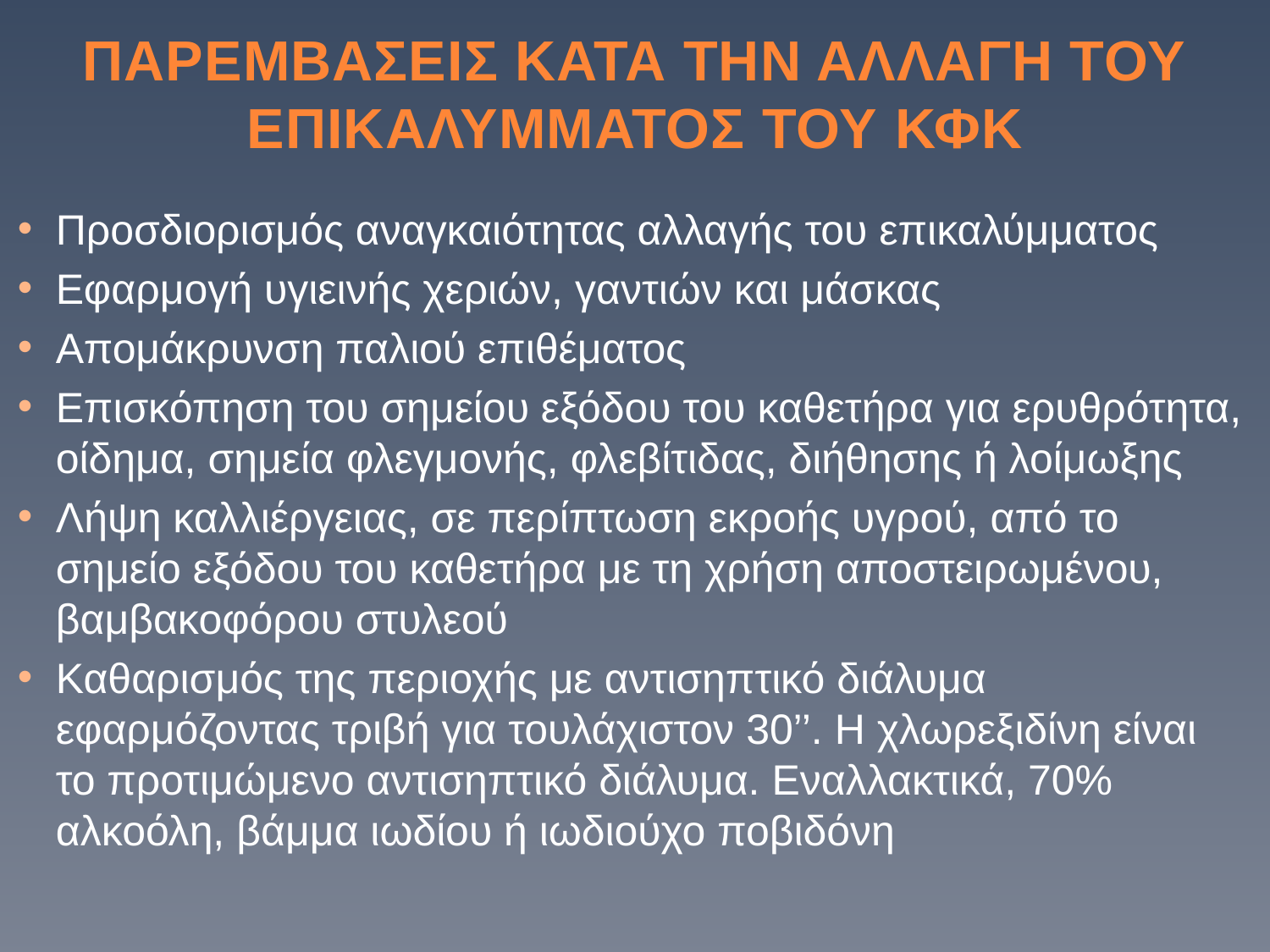

# ΠΑΡΕΜΒΑΣΕΙΣ ΚΑΤΑ ΤΗΝ ΑΛΛΑΓΗ ΤΟΥ ΕΠΙΚΑΛΥΜΜΑΤΟΣ ΤΟΥ ΚΦΚ
Προσδιορισμός αναγκαιότητας αλλαγής του επικαλύμματος
Εφαρμογή υγιεινής χεριών, γαντιών και μάσκας
Απομάκρυνση παλιού επιθέματος
Επισκόπηση του σημείου εξόδου του καθετήρα για ερυθρότητα, οίδημα, σημεία φλεγμονής, φλεβίτιδας, διήθησης ή λοίμωξης
Λήψη καλλιέργειας, σε περίπτωση εκροής υγρού, από το σημείο εξόδου του καθετήρα με τη χρήση αποστειρωμένου, βαμβακοφόρου στυλεού
Καθαρισμός της περιοχής με αντισηπτικό διάλυμα εφαρμόζοντας τριβή για τουλάχιστον 30’’. Η χλωρεξιδίνη είναι το προτιμώμενο αντισηπτικό διάλυμα. Εναλλακτικά, 70% αλκοόλη, βάμμα ιωδίου ή ιωδιούχο ποβιδόνη